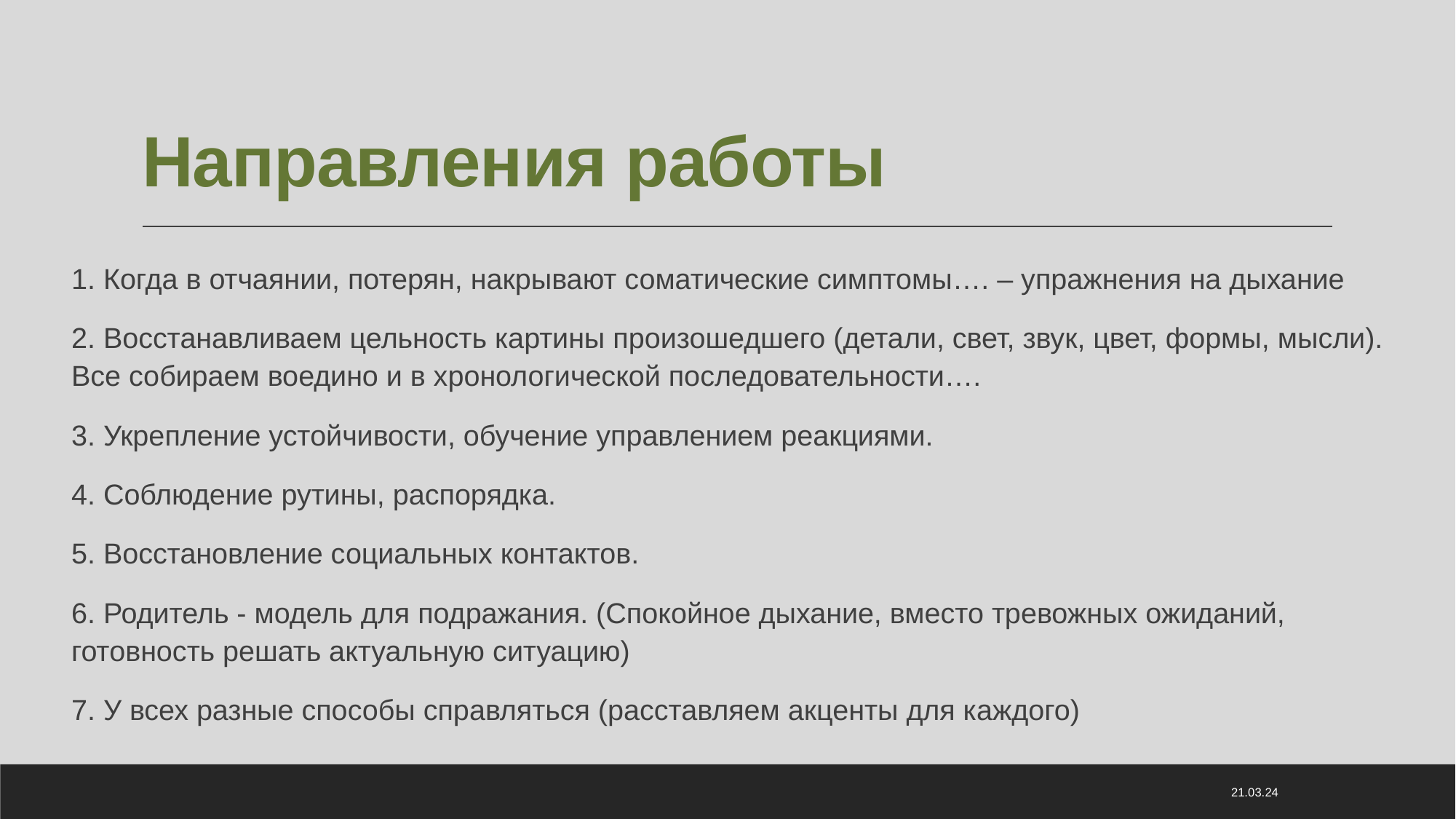

# Направления работы
1. Когда в отчаянии, потерян, накрывают соматические симптомы…. – упражнения на дыхание
2. Восстанавливаем цельность картины произошедшего (детали, свет, звук, цвет, формы, мысли). Все собираем воедино и в хронологической последовательности….
3. Укрепление устойчивости, обучение управлением реакциями.
4. Соблюдение рутины, распорядка.
5. Восстановление социальных контактов.
6. Родитель - модель для подражания. (Спокойное дыхание, вместо тревожных ожиданий, готовность решать актуальную ситуацию)
7. У всех разные способы справляться (расставляем акценты для каждого)
21.03.24